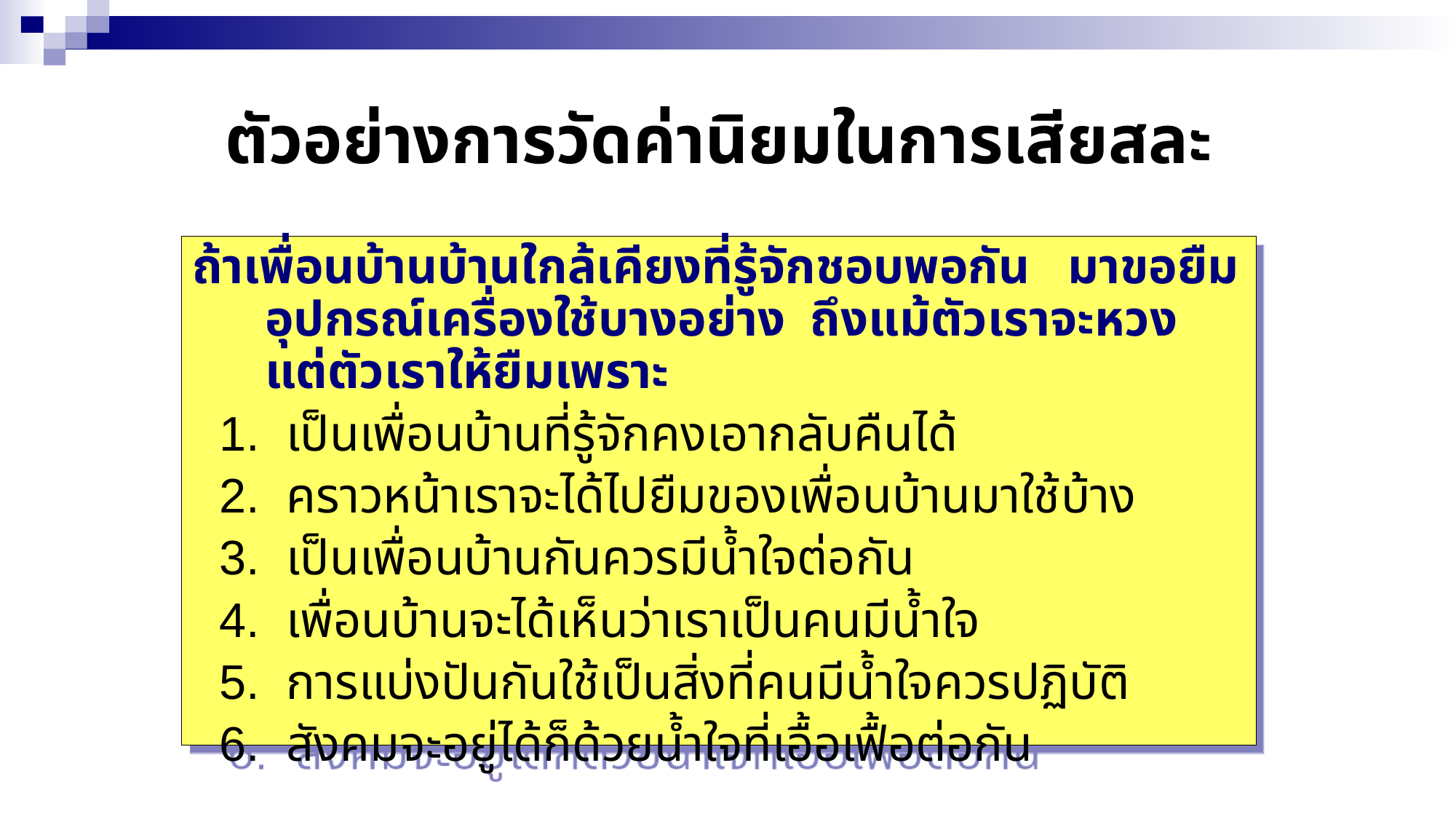

# ตัวอย่างการวัดค่านิยมในการเสียสละ
ถ้าเพื่อนบ้านบ้านใกล้เคียงที่รู้จักชอบพอกัน   มาขอยืมอุปกรณ์เครื่องใช้บางอย่าง  ถึงแม้ตัวเราจะหวง แต่ตัวเราให้ยืมเพราะ
  1.  เป็นเพื่อนบ้านที่รู้จักคงเอากลับคืนได้
  2.  คราวหน้าเราจะได้ไปยืมของเพื่อนบ้านมาใช้บ้าง
  3.  เป็นเพื่อนบ้านกันควรมีน้ำใจต่อกัน
  4.  เพื่อนบ้านจะได้เห็นว่าเราเป็นคนมีน้ำใจ
  5.  การแบ่งปันกันใช้เป็นสิ่งที่คนมีน้ำใจควรปฏิบัติ
  6.  สังคมจะอยู่ได้ก็ด้วยน้ำใจที่เอื้อเฟื้อต่อกัน